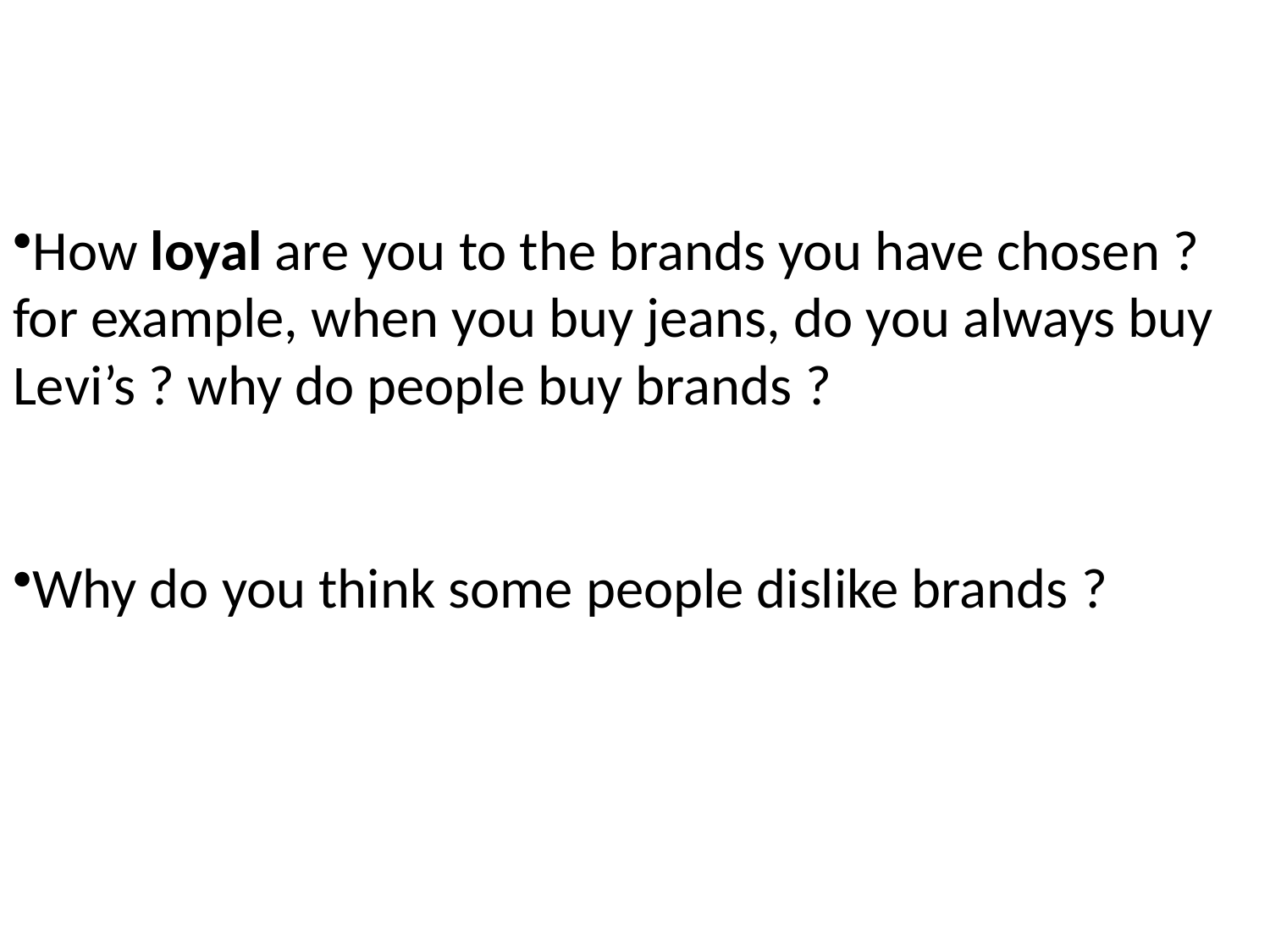

How loyal are you to the brands you have chosen ? for example, when you buy jeans, do you always buy Levi’s ? why do people buy brands ?

Why do you think some people dislike brands ?